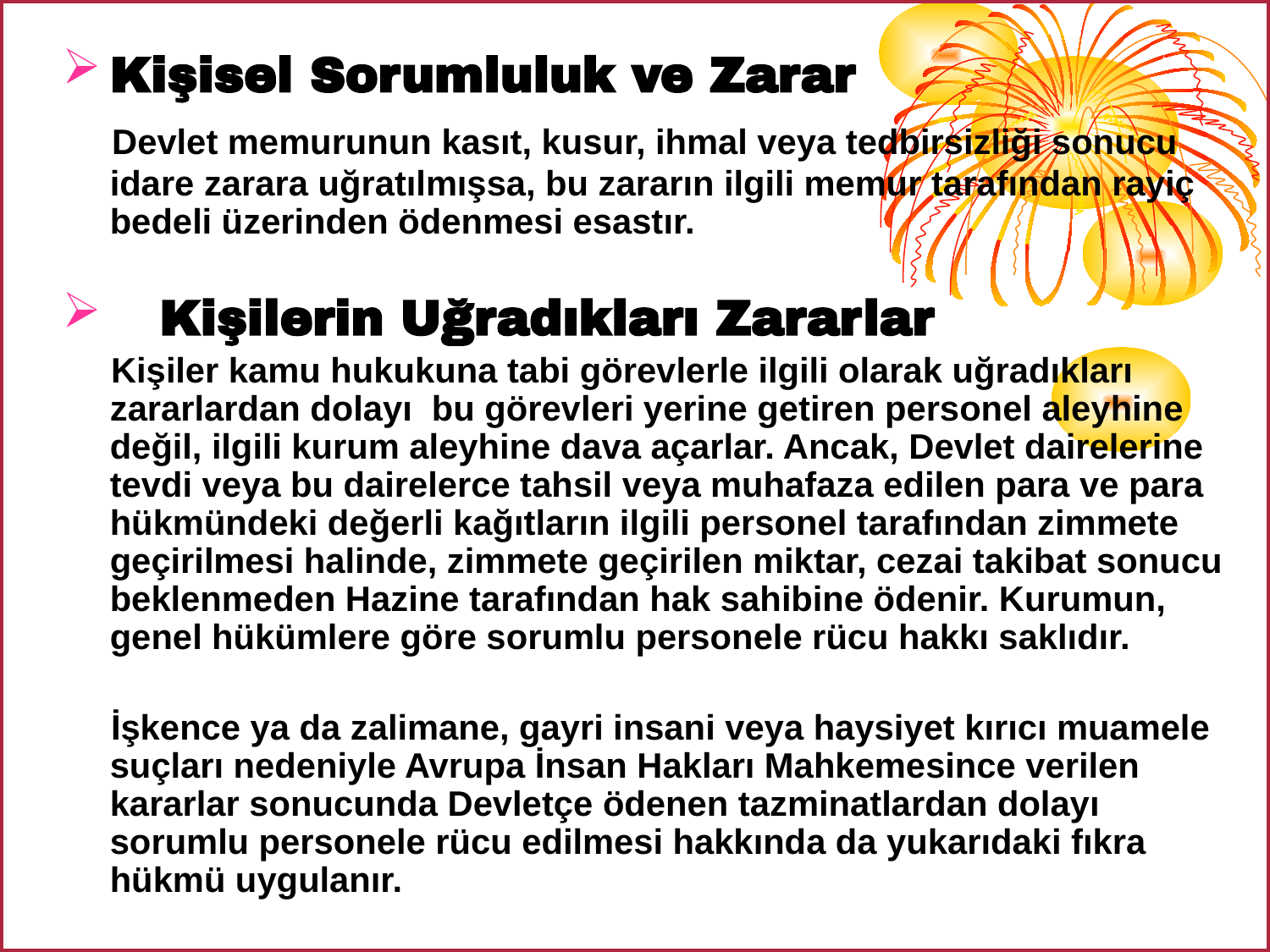

|  |
| --- |
Kişisel Sorumluluk ve Zarar
   Devlet memurunun kasıt, kusur, ihmal veya tedbirsizliği sonucu idare zarara uğratılmışsa, bu zararın ilgili memur tarafından rayiç bedeli üzerinden ödenmesi esastır.

   Kişilerin Uğradıkları Zararlar
     Kişiler kamu hukukuna tabi görevlerle ilgili olarak uğradıkları zararlardan dolayı  bu görevleri yerine getiren personel aleyhine değil, ilgili kurum aleyhine dava açarlar. Ancak, Devlet dairelerine tevdi veya bu dairelerce tahsil veya muhafaza edilen para ve para hükmündeki değerli kağıtların ilgili personel tarafından zimmete geçirilmesi halinde, zimmete geçirilen miktar, cezai takibat sonucu beklenmeden Hazine tarafından hak sahibine ödenir. Kurumun, genel hükümlere göre sorumlu personele rücu hakkı saklıdır.

     İşkence ya da zalimane, gayri insani veya haysiyet kırıcı muamele suçları nedeniyle Avrupa İnsan Hakları Mahkemesince verilen kararlar sonucunda Devletçe ödenen tazminatlardan dolayı sorumlu personele rücu edilmesi hakkında da yukarıdaki fıkra hükmü uygulanır.

|  |
| --- |